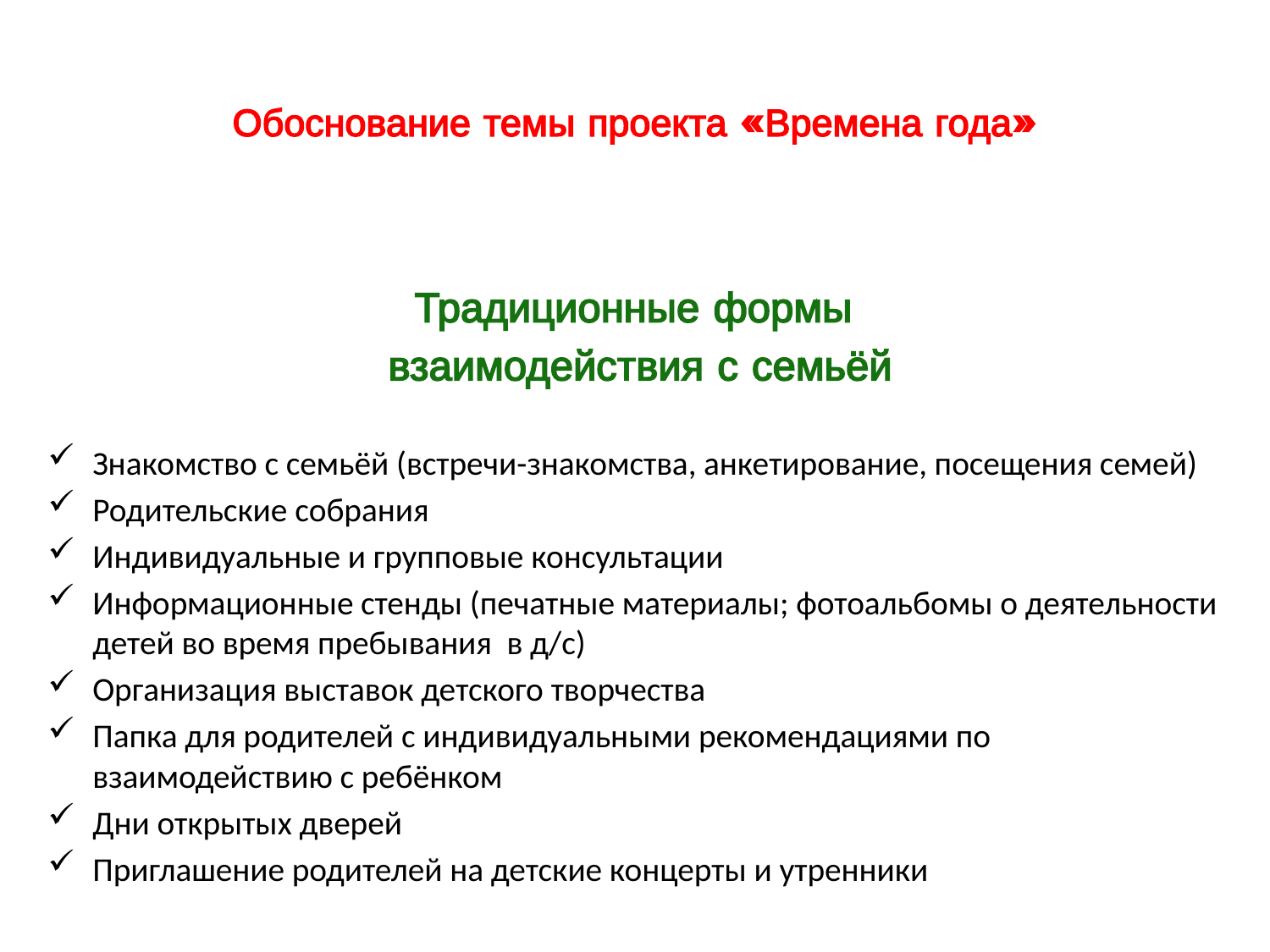

# Обоснование темы проекта «Времена года»

Традиционные формы
взаимодействия с семьёй

Знакомство с семьёй (встречи-знакомства, анкетирование, посещения семей)
Родительские собрания
Индивидуальные и групповые консультации
Информационные стенды (печатные материалы; фотоальбомы о деятельности детей во время пребывания  в д/с)
Организация выставок детского творчества
Папка для родителей с индивидуальными рекомендациями по взаимодействию с ребёнком
Дни открытых дверей
Приглашение родителей на детские концерты и утренники